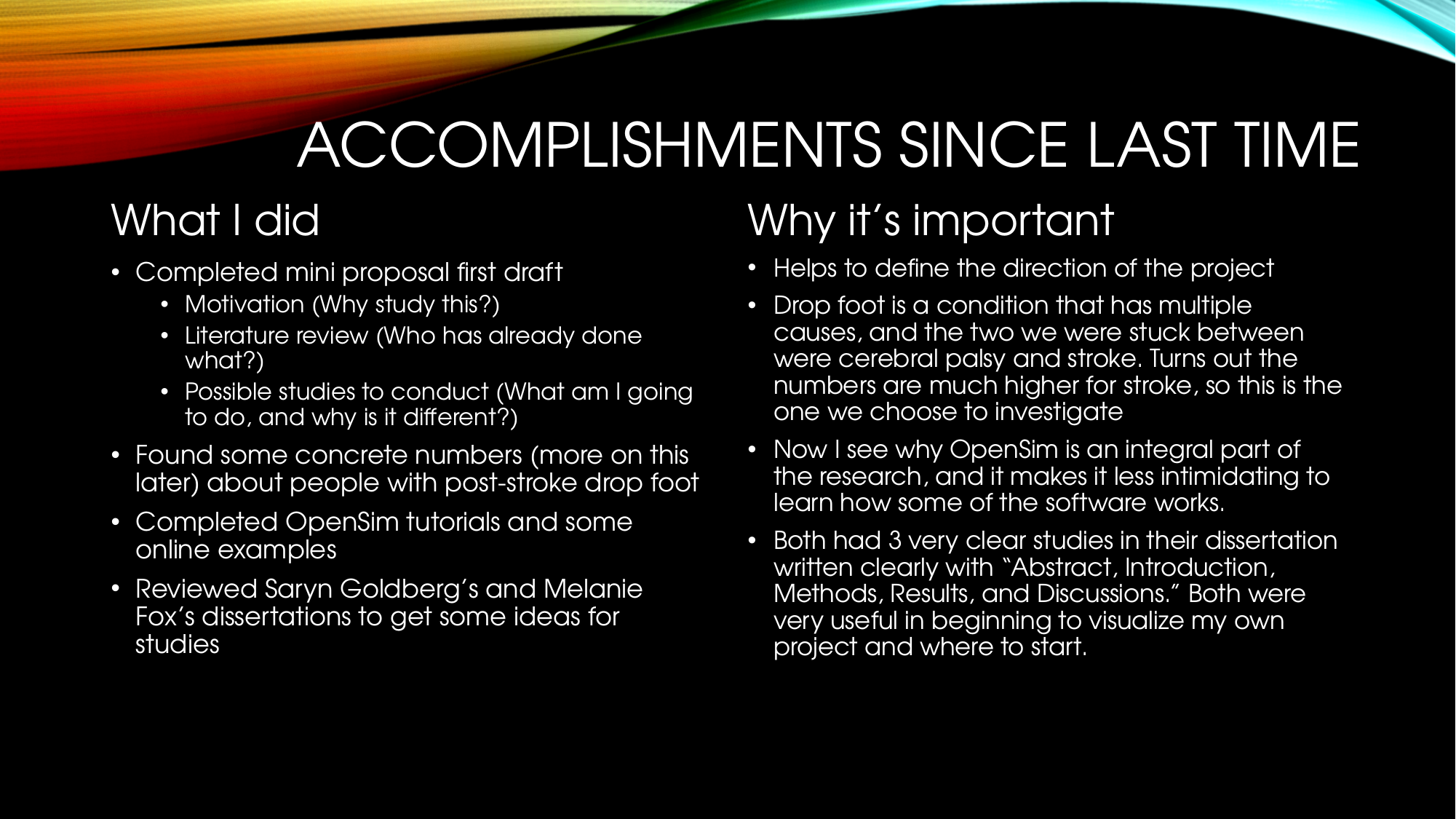

# Accomplishments since last time
What I did
Why it’s important
Helps to define the direction of the project
Drop foot is a condition that has multiple causes, and the two we were stuck between were cerebral palsy and stroke. Turns out the numbers are much higher for stroke, so this is the one we choose to investigate
Now I see why OpenSim is an integral part of the research, and it makes it less intimidating to learn how some of the software works.
Both had 3 very clear studies in their dissertation written clearly with “Abstract, Introduction, Methods, Results, and Discussions.” Both were very useful in beginning to visualize my own project and where to start.
Completed mini proposal first draft
Motivation (Why study this?)
Literature review (Who has already done what?)
Possible studies to conduct (What am I going to do, and why is it different?)
Found some concrete numbers (more on this later) about people with post-stroke drop foot
Completed OpenSim tutorials and some online examples
Reviewed Saryn Goldberg’s and Melanie Fox’s dissertations to get some ideas for studies